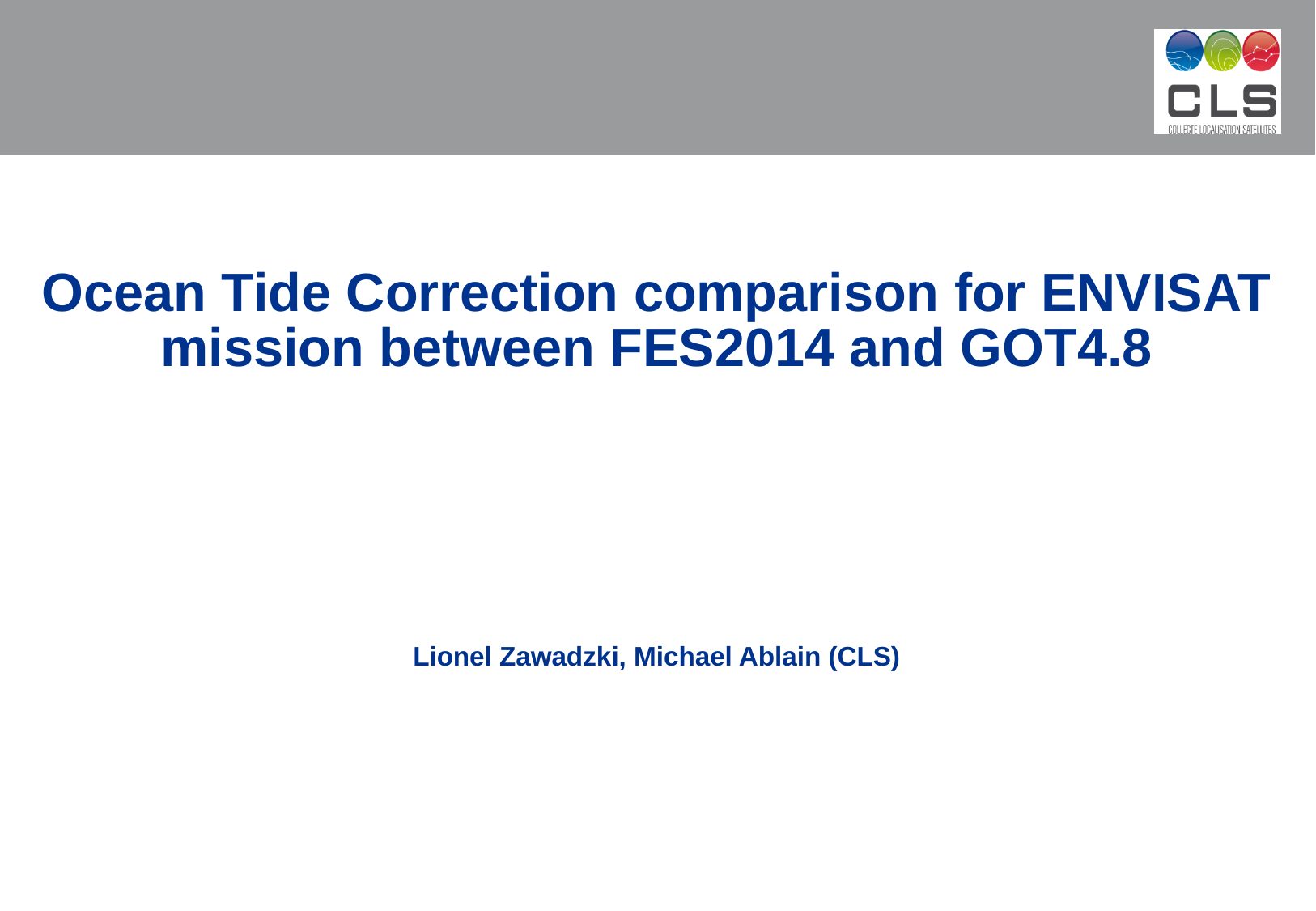

Ocean Tide Correction comparison for ENVISAT mission between FES2014 and GOT4.8

Lionel Zawadzki, Michael Ablain (CLS)